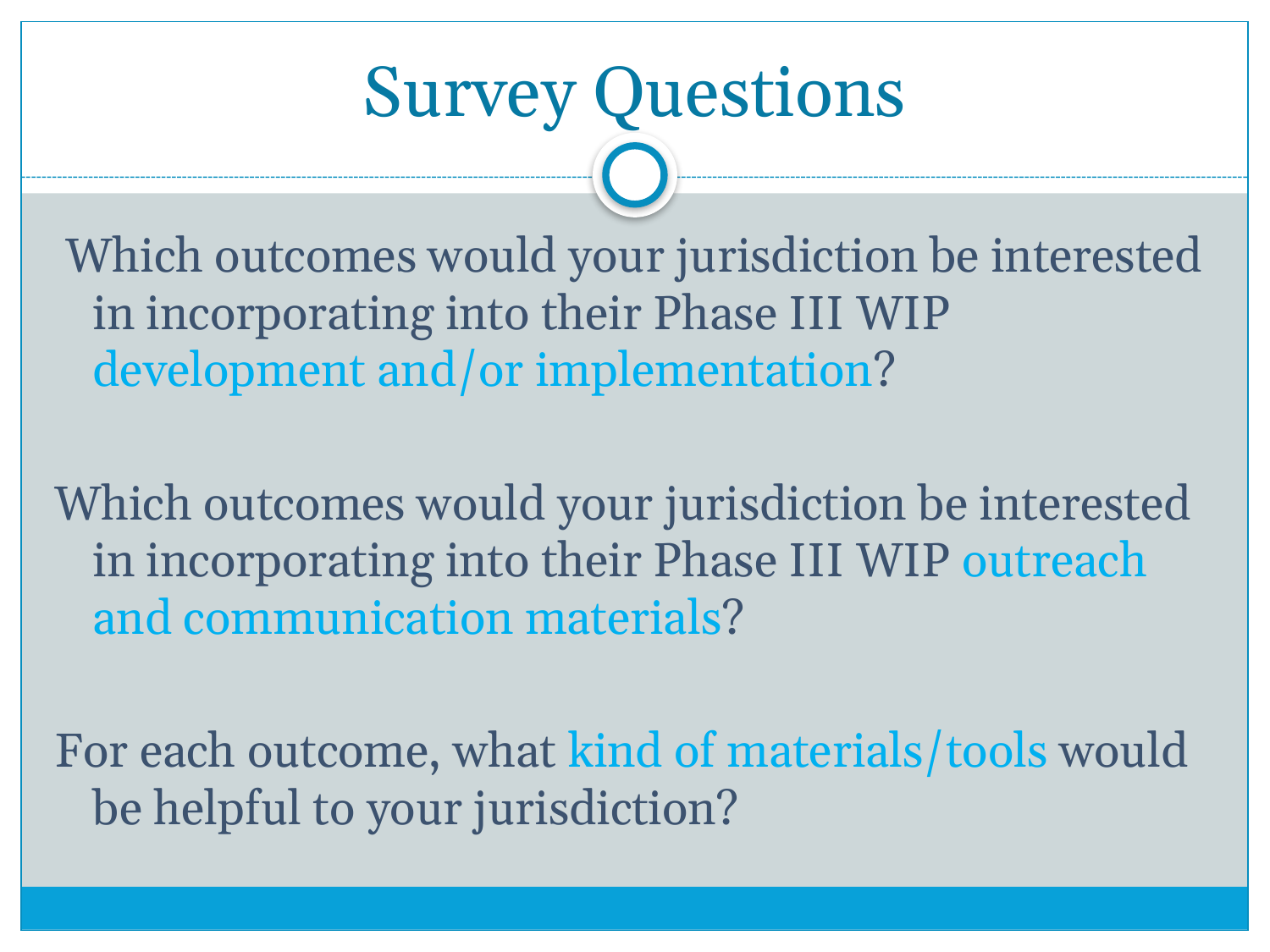

# Survey Questions
 Which outcomes would your jurisdiction be interested in incorporating into their Phase III WIP development and/or implementation?

Which outcomes would your jurisdiction be interested in incorporating into their Phase III WIP outreach and communication materials?

For each outcome, what kind of materials/tools would be helpful to your jurisdiction?